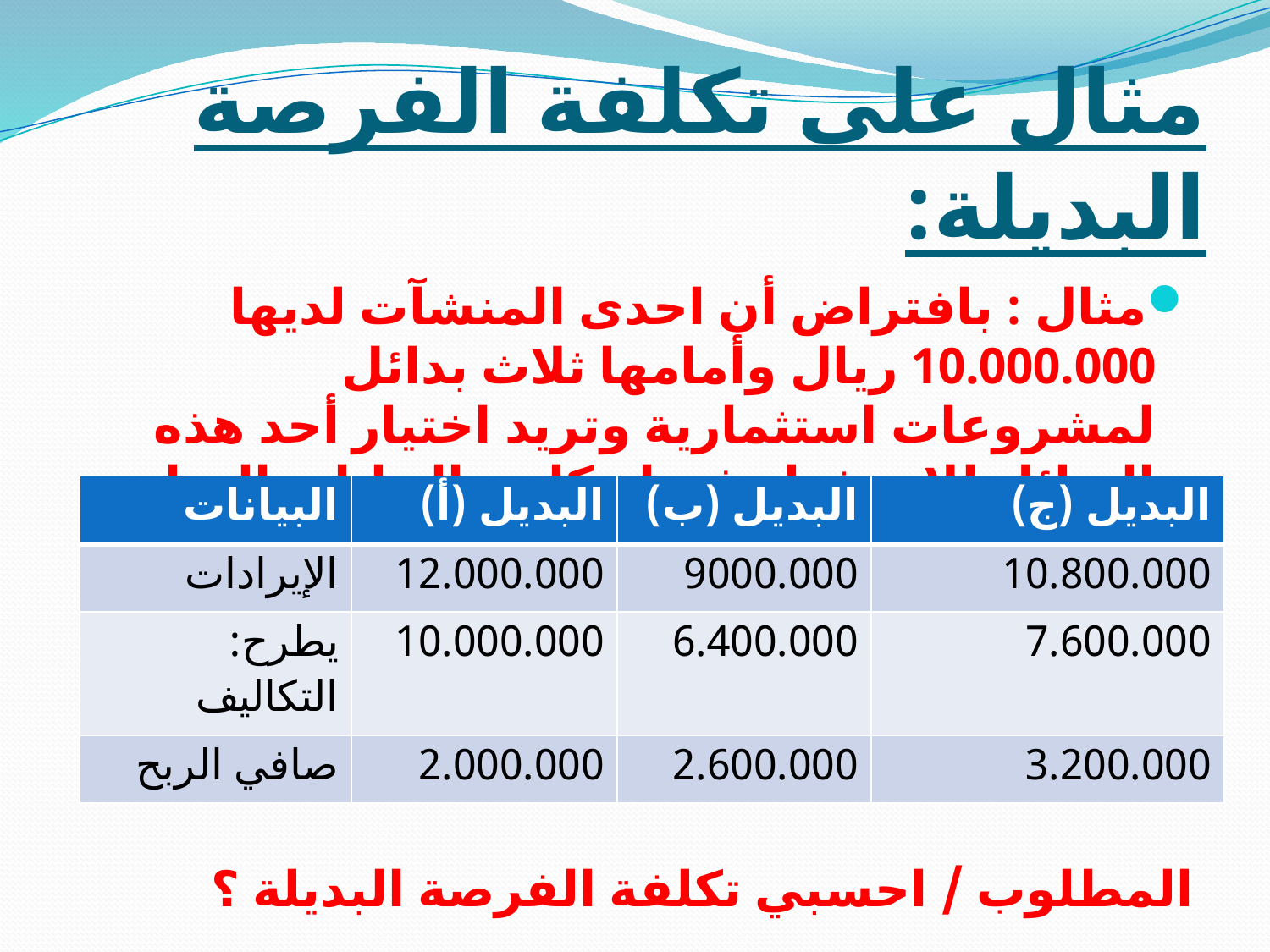

# مثال على تكلفة الفرصة البديلة:
مثال : بافتراض أن احدى المنشآت لديها 10.000.000 ريال وأمامها ثلاث بدائل لمشروعات استثمارية وتريد اختيار أحد هذه البدائل للاستثمار فيها وكانت البيانات المتاحة كالتالي :

المطلوب / احسبي تكلفة الفرصة البديلة ؟

| البيانات | البديل (أ) | البديل (ب) | البديل (ج) |
| --- | --- | --- | --- |
| الإيرادات | 12.000.000 | 9000.000 | 10.800.000 |
| يطرح: التكاليف | 10.000.000 | 6.400.000 | 7.600.000 |
| صافي الربح | 2.000.000 | 2.600.000 | 3.200.000 |